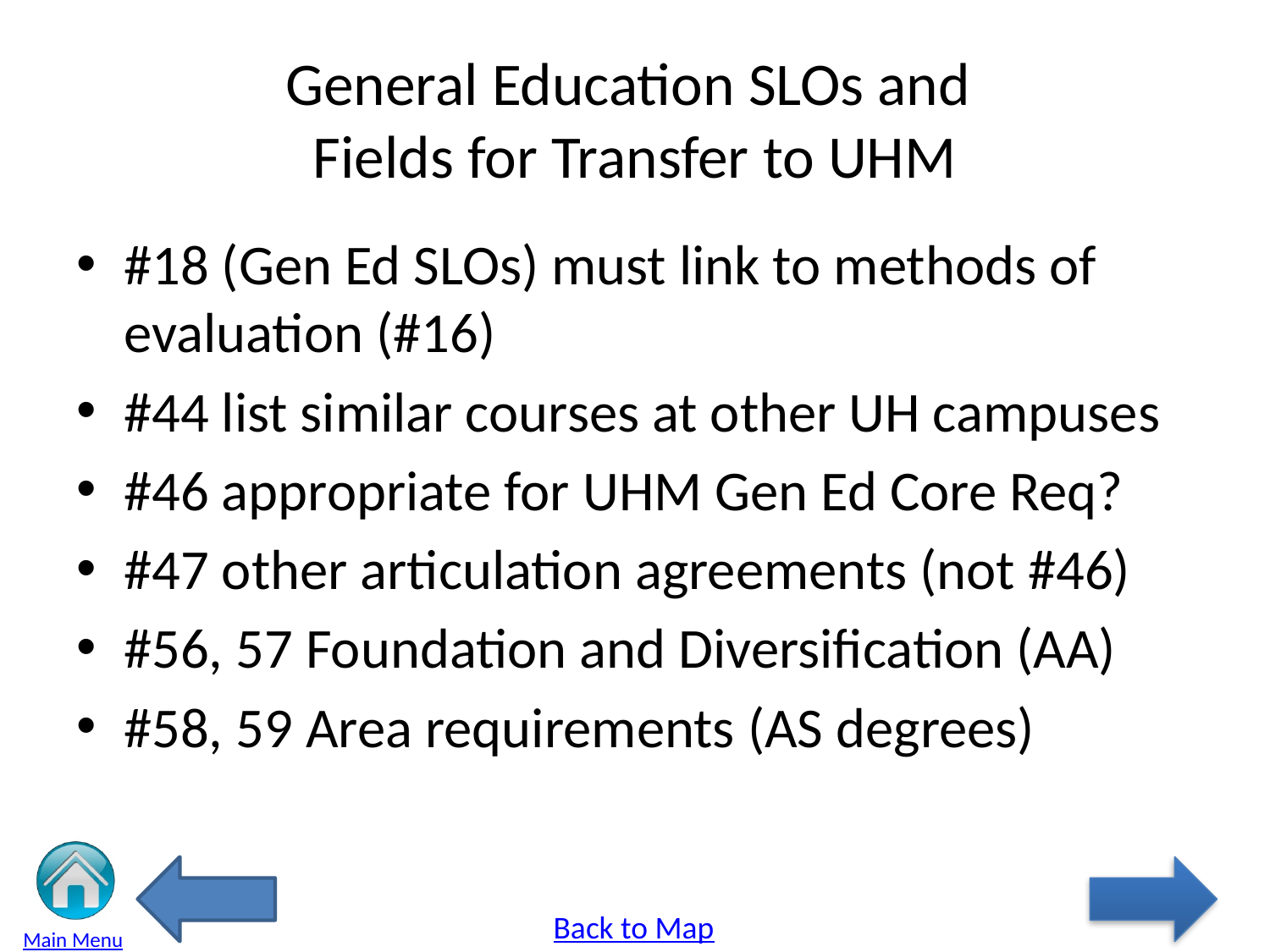

# General Education SLOs and Fields for Transfer to UHM
#18 (Gen Ed SLOs) must link to methods of evaluation (#16)
#44 list similar courses at other UH campuses
#46 appropriate for UHM Gen Ed Core Req?
#47 other articulation agreements (not #46)
#56, 57 Foundation and Diversification (AA)
#58, 59 Area requirements (AS degrees)
Back to Map